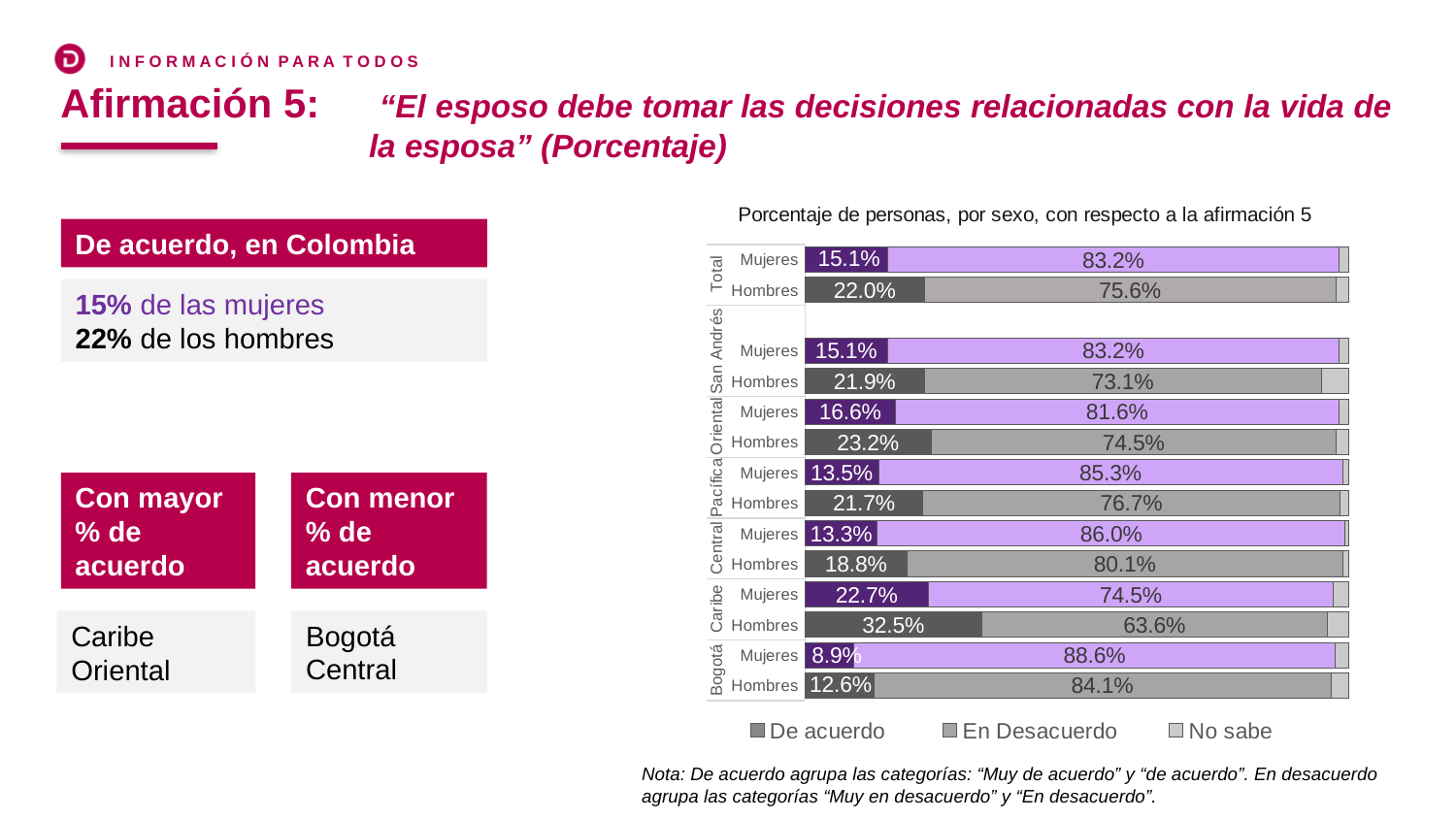

Afirmación 5: 	 “El esposo debe tomar las decisiones relacionadas con la vida de la esposa” (Porcentaje)

### Chart: Porcentaje de personas, por sexo, con respecto a la afirmación 5

| Category | De acuerdo  | En Desacuerdo | No sabe |
|---|---|---|---|
| Hombres | 0.1261721673895818 | 0.8407262423696251 | 0.033101559792217704 |
| Mujeres | 0.08919790170457738 | 0.8863320225114202 | 0.024470084203137565 |
| Hombres | 0.32476766798685197 | 0.6361724062644827 | 0.039059928140536396 |
| Mujeres | 0.22680455210743838 | 0.7448631946987324 | 0.028332236666502416 |
| Hombres | 0.18788832670956396 | 0.8005246844506464 | 0.011586972587134951 |
| Mujeres | 0.13291302701563162 | 0.8604216872789071 | 0.006665287637596262 |
| Hombres | 0.21659743182673735 | 0.7671495065200743 | 0.016253061653188308 |
| Mujeres | 0.13506510993820778 | 0.8533251753122393 | 0.011609703481567901 |
| Hombres | 0.2318577585449758 | 0.744963668078387 | 0.023178550263992626 |
| Mujeres | 0.1660443746066605 | 0.8161914277991421 | 0.017764217390200197 |
| Hombres | 0.21882034224059077 | 0.7308812152431224 | 0.05029811730573593 |
| Mujeres | 0.15120768889011266 | 0.8315319121413385 | 0.01726038901034304 |
|  | None | None | None |
| Hombres | 0.22006574914420224 | 0.7557690812404461 | 0.02416520594944889 |
| Mujeres | 0.15120768889011266 | 0.8315319121413385 | 0.01726038901034304 |
De acuerdo, en Colombia
15% de las mujeres
22% de los hombres
Con mayor % de acuerdo
Con menor % de acuerdo
Bogotá
Central
Caribe
Oriental
Nota: De acuerdo agrupa las categorías: “Muy de acuerdo” y “de acuerdo”. En desacuerdo agrupa las categorías “Muy en desacuerdo” y “En desacuerdo”.